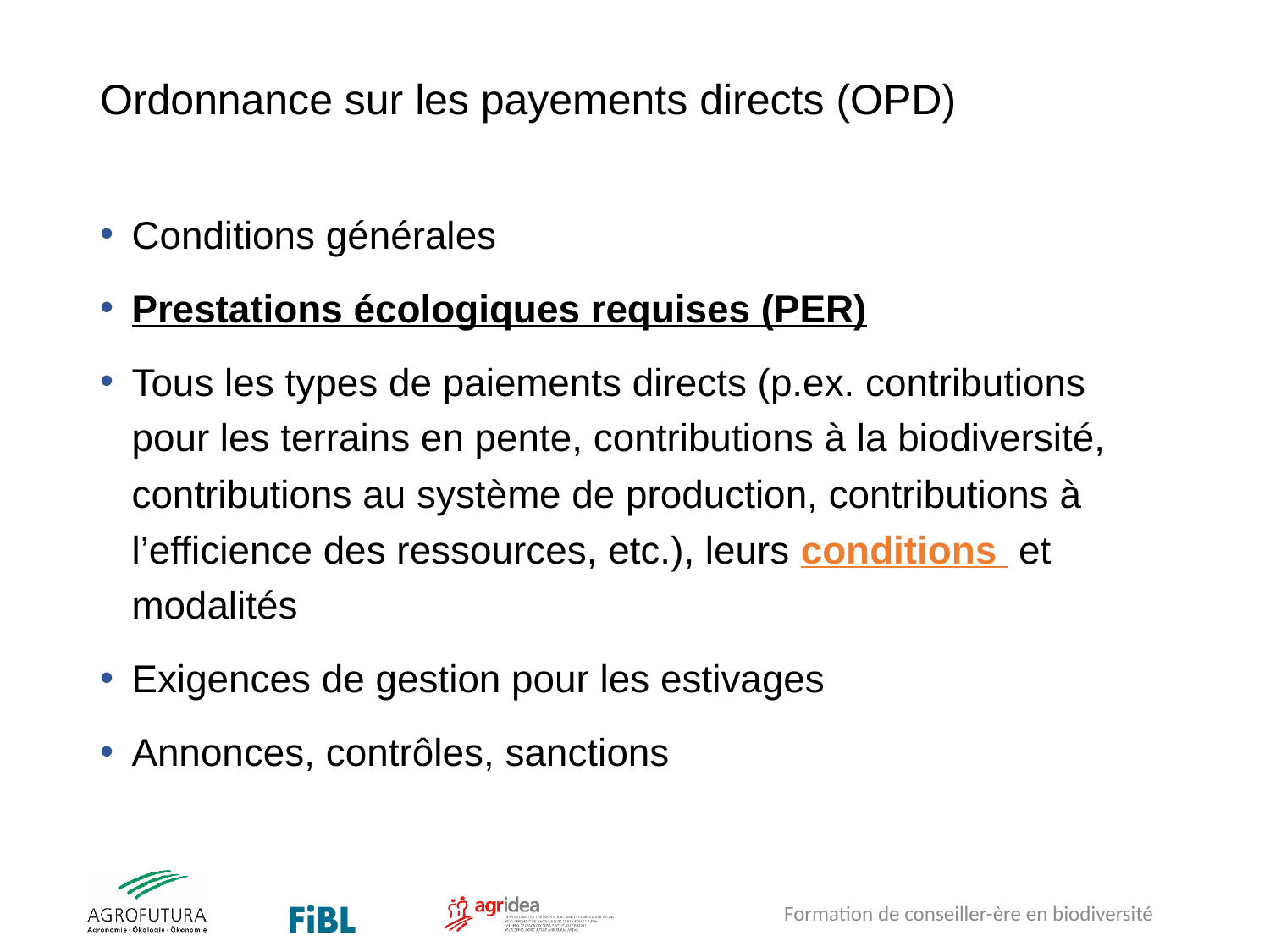

# Ordonnance sur les payements directs (OPD)
Conditions générales
Prestations écologiques requises (PER)
Tous les types de paiements directs (p.ex. contributions pour les terrains en pente, contributions à la biodiversité, contributions au système de production, contributions à l’efficience des ressources, etc.), leurs conditions  et modalités
Exigences de gestion pour les estivages
Annonces, contrôles, sanctions
Formation de conseiller-ère en biodiversité